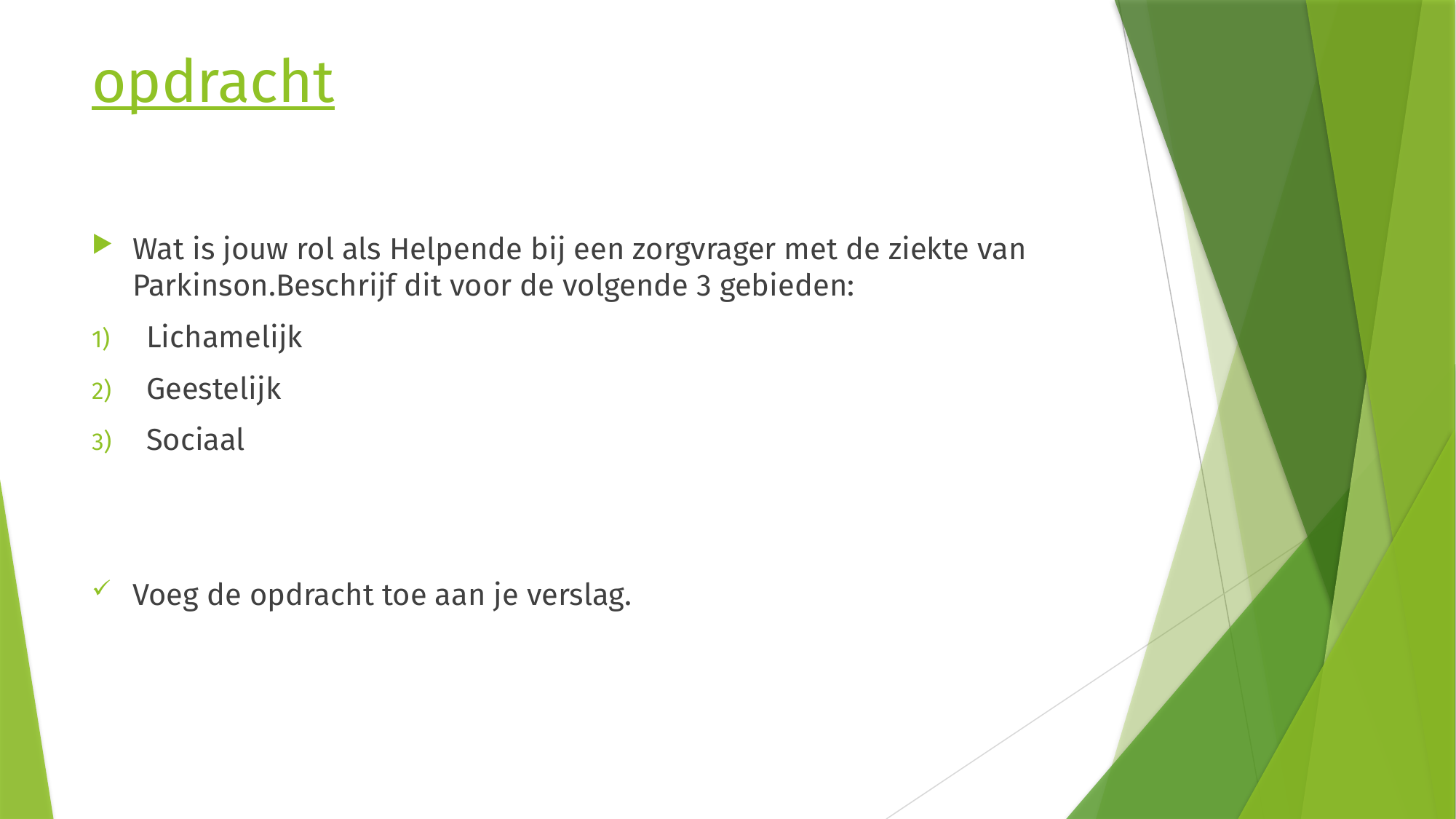

# opdracht

Wat is jouw rol als Helpende bij een zorgvrager met de ziekte van Parkinson.Beschrijf dit voor de volgende 3 gebieden:
Lichamelijk
Geestelijk
Sociaal

Voeg de opdracht toe aan je verslag.